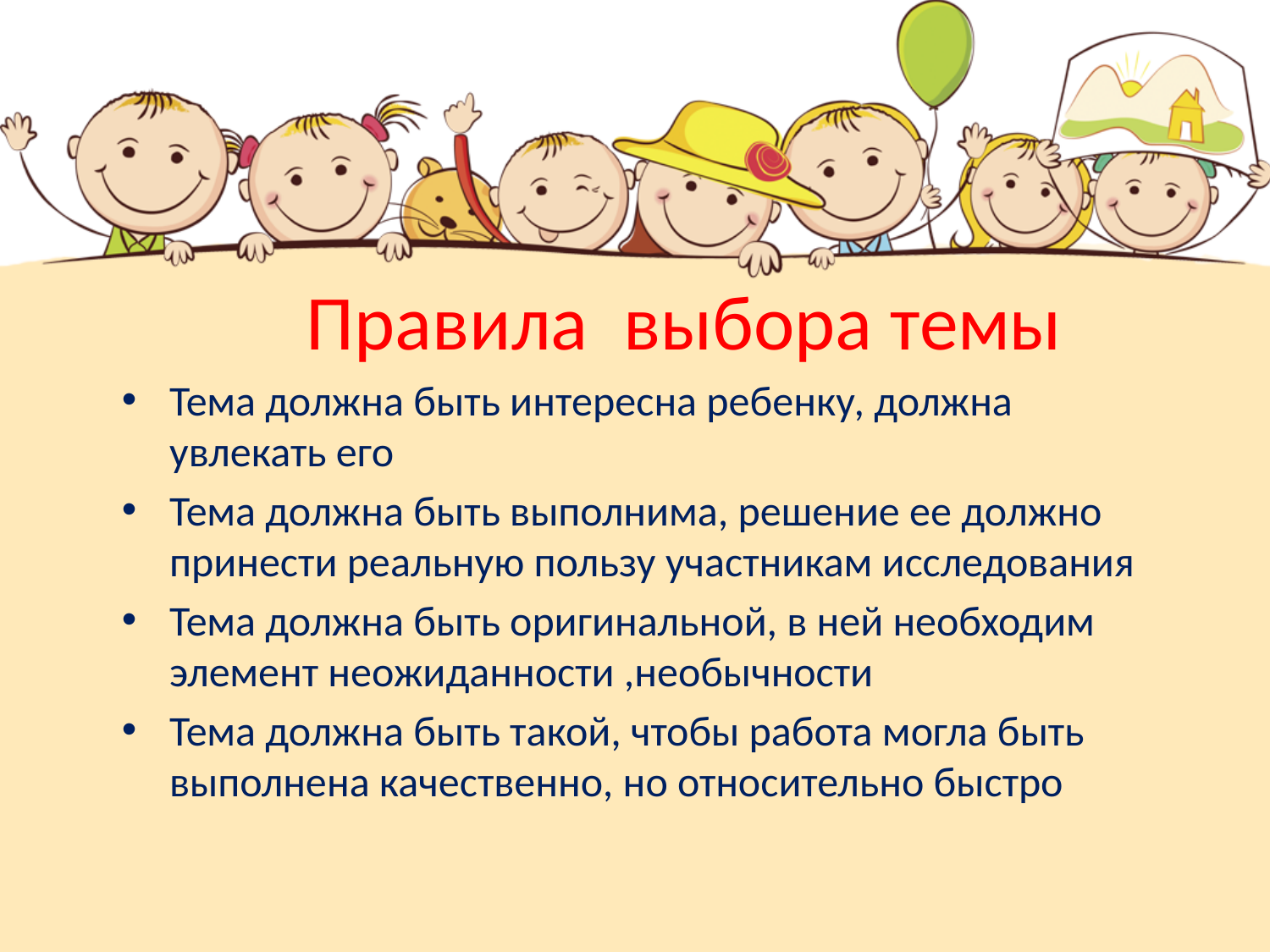

# Правила  выбора темы
Тема должна быть интересна ребенку, должна увлекать его
Тема должна быть выполнима, решение ее должно принести реальную пользу участникам исследования
Тема должна быть оригинальной, в ней необходим элемент неожиданности ,необычности
Тема должна быть такой, чтобы работа могла быть выполнена качественно, но относительно быстро